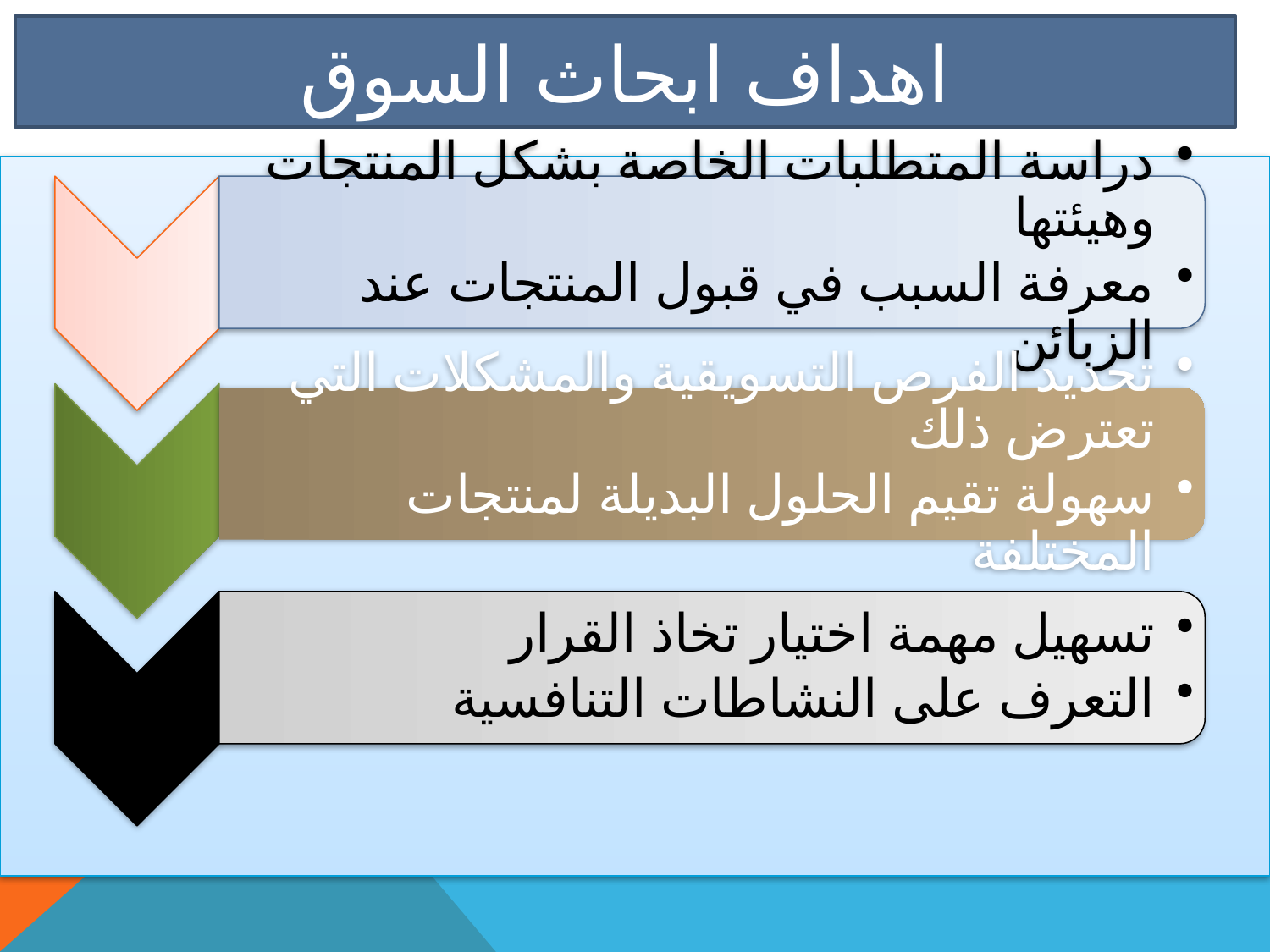

# اهداف ابحاث السوق

دراسة المتطلبات الخاصة بشكل المنتجات وهيئتها
معرفة السبب في قبول المنتجات عند الزبائن

تحديد الفرص التسويقية والمشكلات التي تعترض ذلك
سهولة تقيم الحلول البديلة لمنتجات المختلفة

تسهيل مهمة اختيار تخاذ القرار
التعرف على النشاطات التنافسية